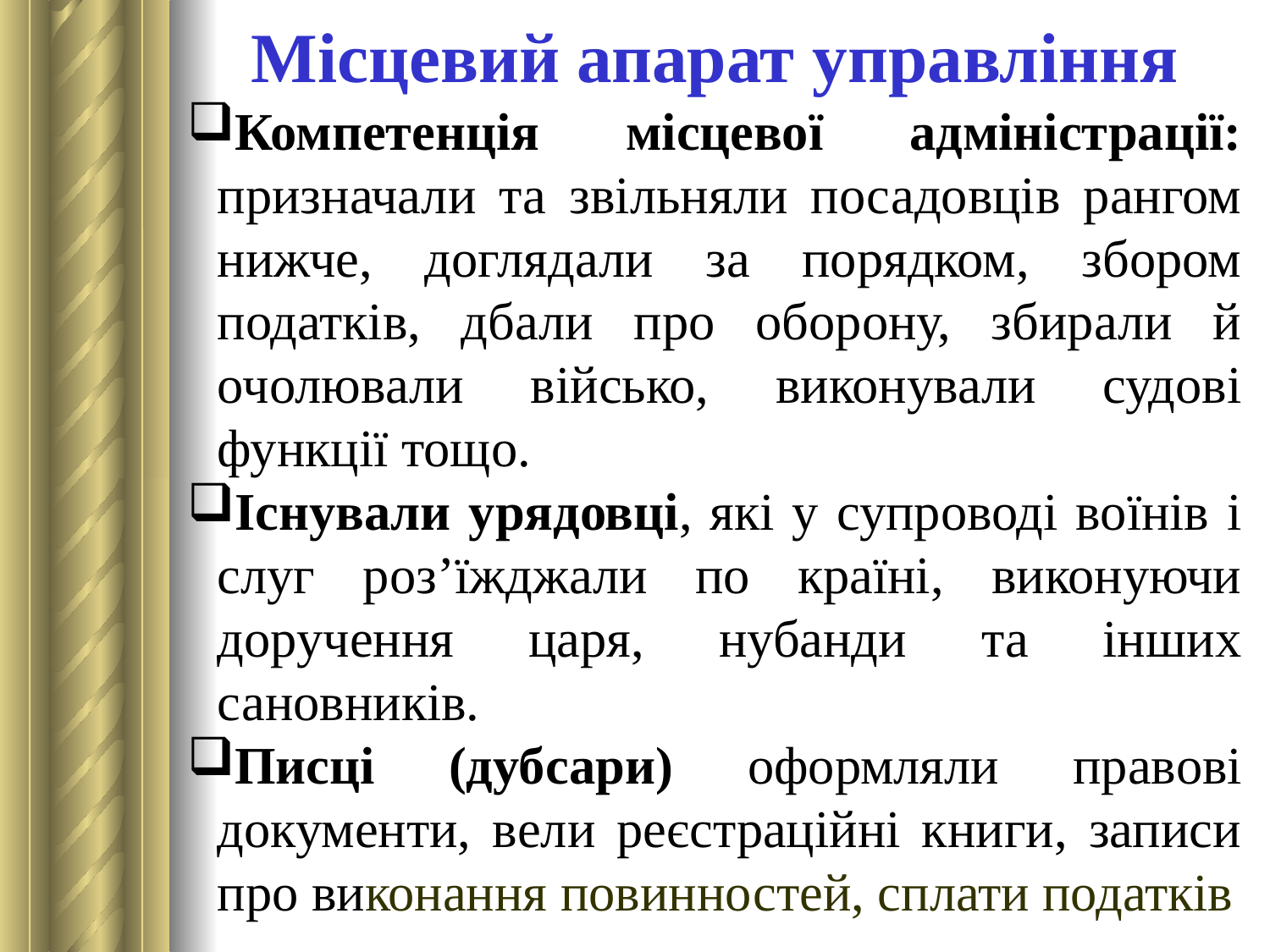

Місцевий апарат управління
Компетенція місцевої адміністрації: призначали та звільняли посадовців рангом нижче, доглядали за порядком, збором податків, дбали про оборону, збирали й очолювали військо, виконували судові функції тощо.
Існували урядовці, які у супроводі воїнів і слуг роз’їжджали по країні, виконуючи доручення царя, нубанди та інших сановників.
Писці (дубсари) оформляли правові документи, вели реєстраційні книги, записи про виконання повинностей, сплати податків